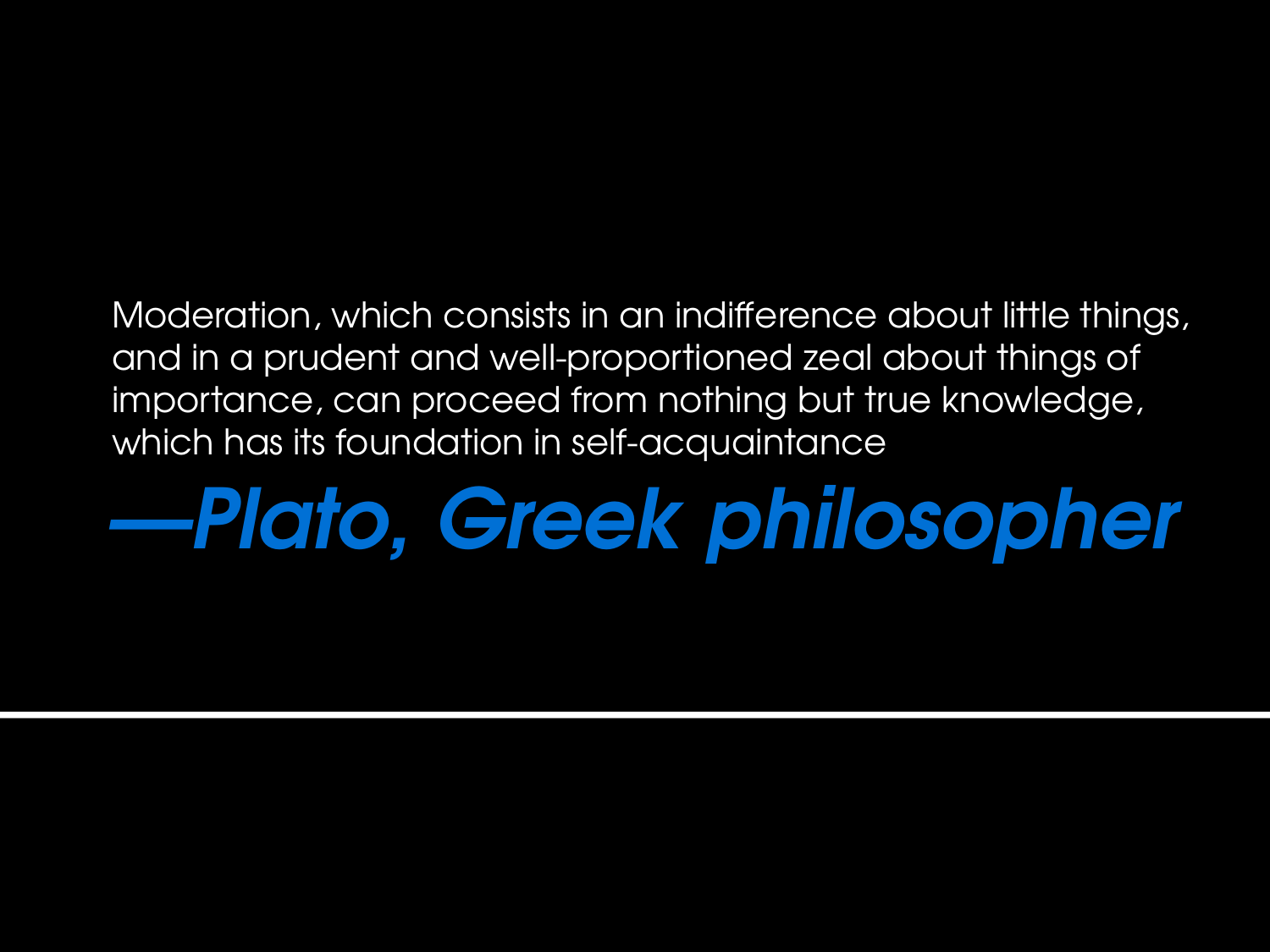

Moderation, which consists in an indifference about little things, and in a prudent and well-proportioned zeal about things of importance, can proceed from nothing but true knowledge, which has its foundation in self-acquaintance
# —Plato, Greek philosopher